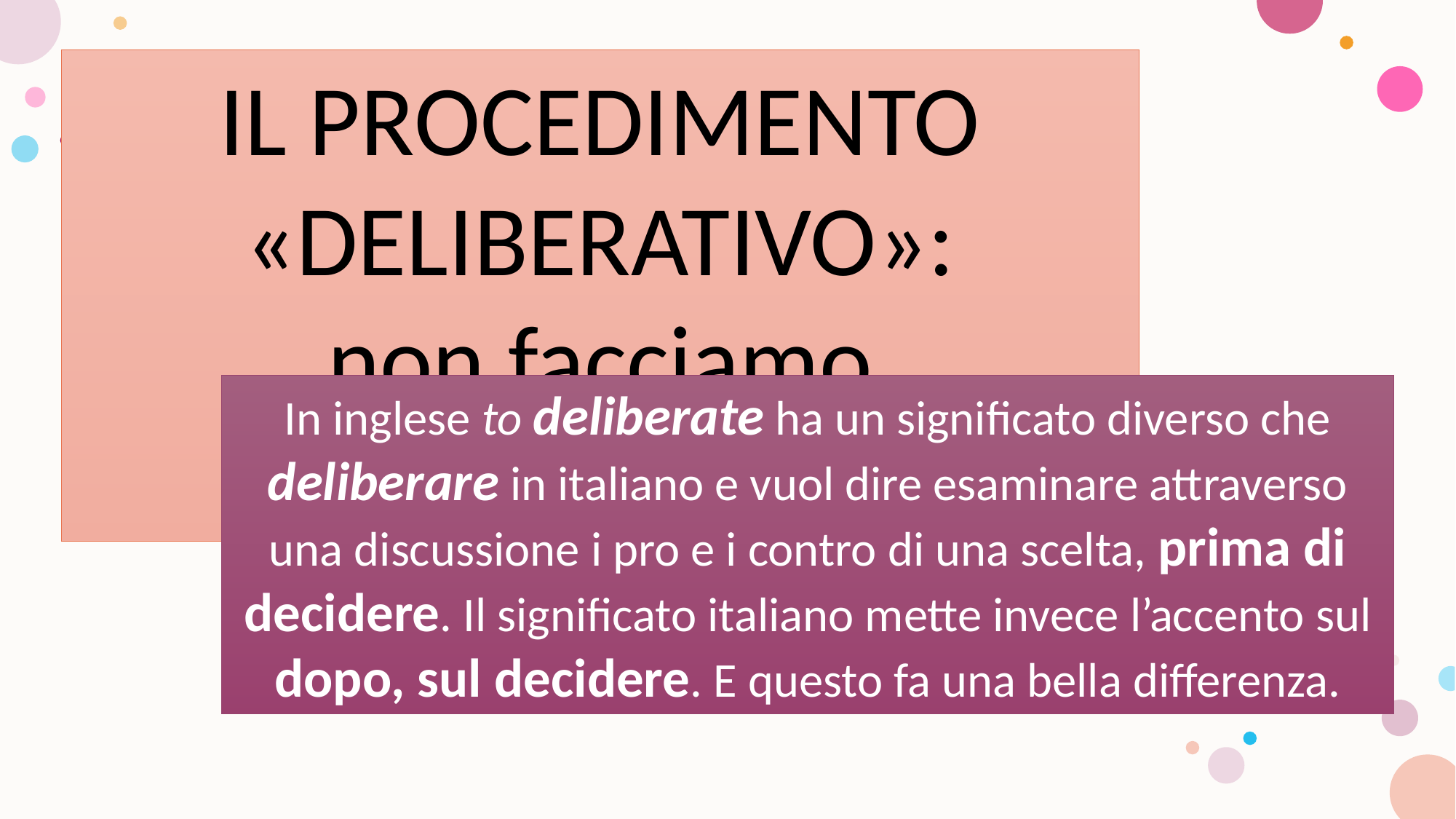

IL PROCEDIMENTO
«DELIBERATIVO»:
non facciamo confusione….
In inglese to deliberate ha un significato diverso che deliberare in italiano e vuol dire esaminare attraverso una discussione i pro e i contro di una scelta, prima di decidere. Il significato italiano mette invece l’accento sul dopo, sul decidere. E questo fa una bella differenza.